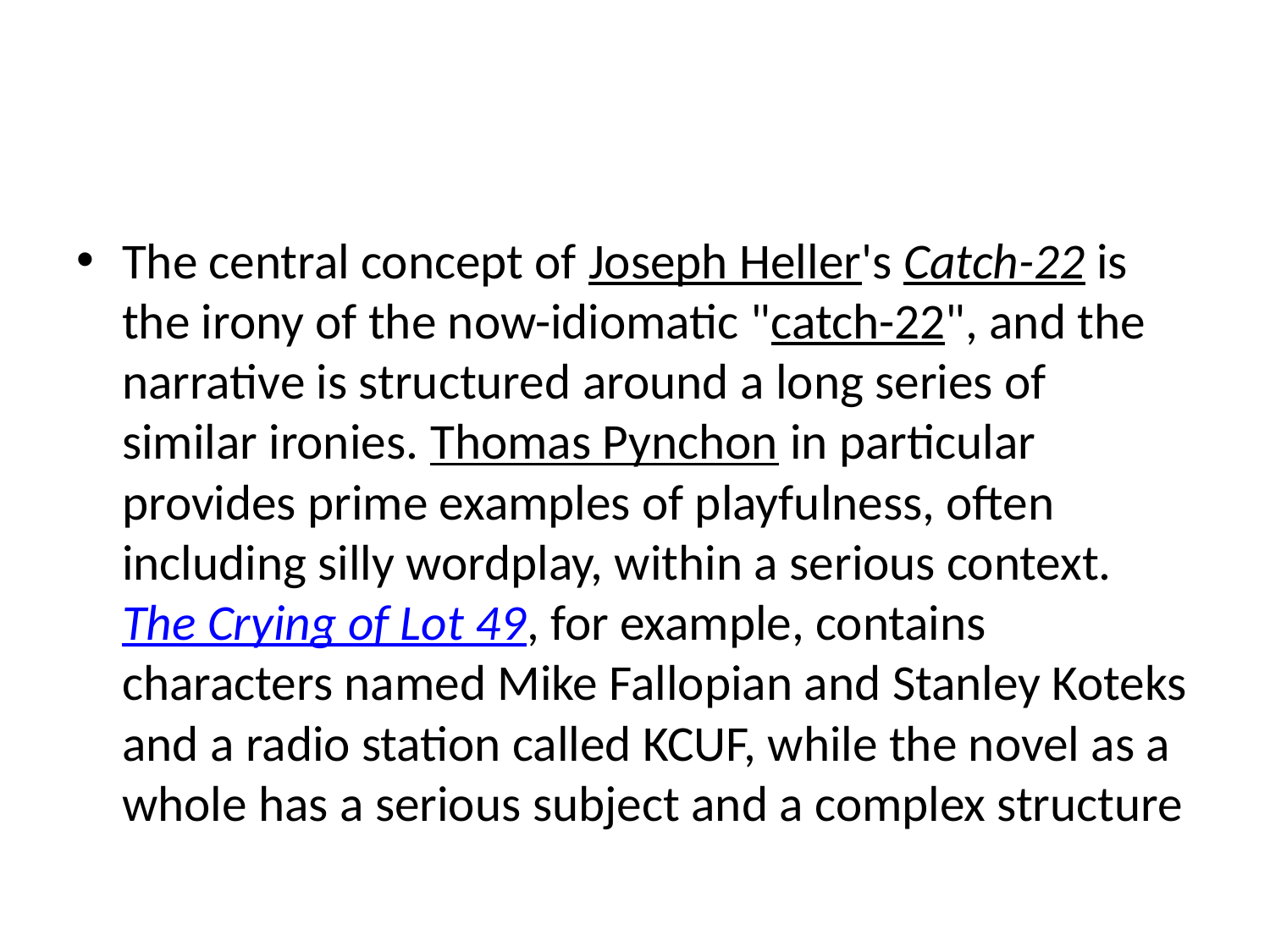

#
The central concept of Joseph Heller's Catch-22 is the irony of the now-idiomatic "catch-22", and the narrative is structured around a long series of similar ironies. Thomas Pynchon in particular provides prime examples of playfulness, often including silly wordplay, within a serious context. The Crying of Lot 49, for example, contains characters named Mike Fallopian and Stanley Koteks and a radio station called KCUF, while the novel as a whole has a serious subject and a complex structure